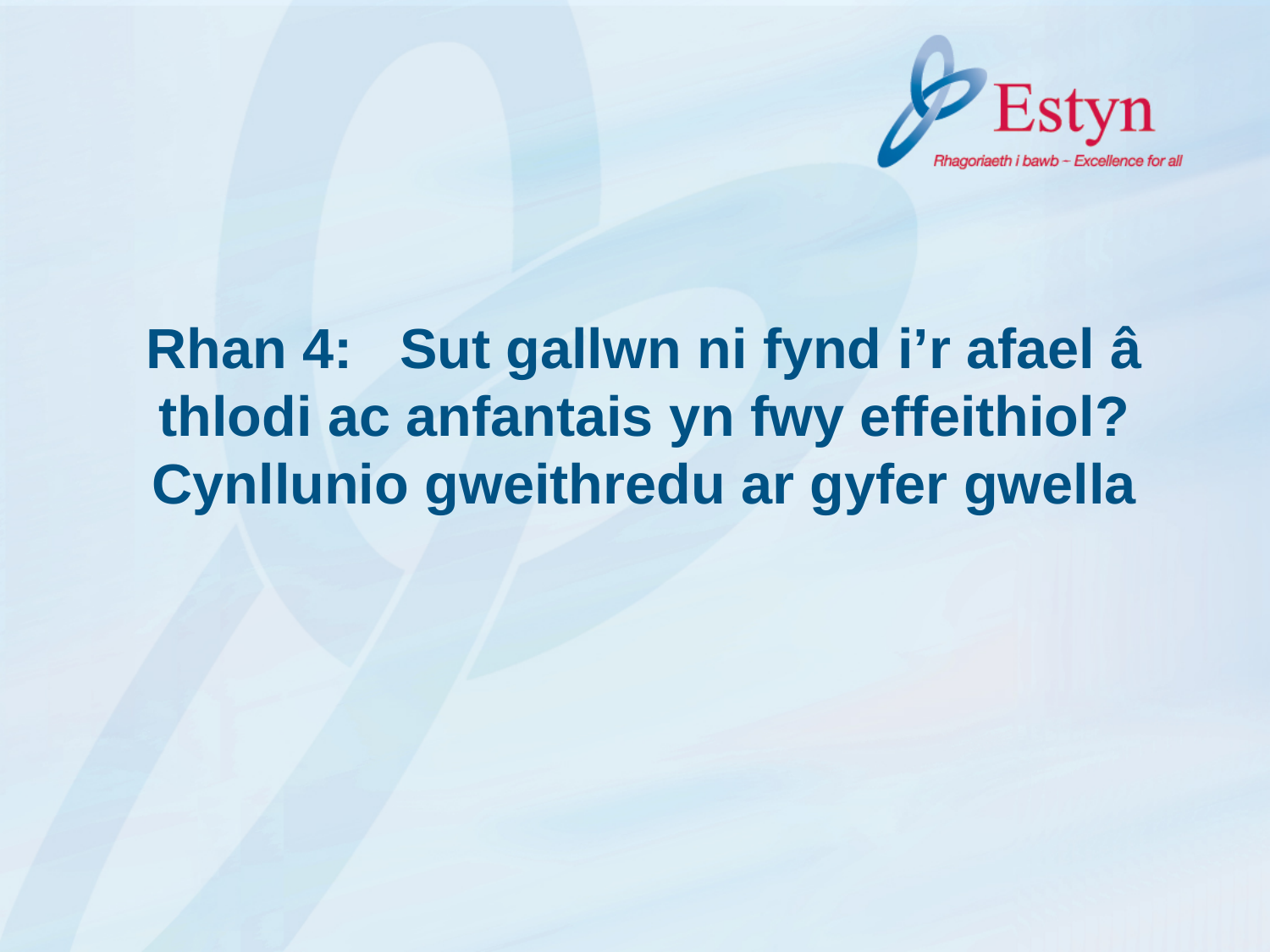

Rhan 4:   Sut gallwn ni fynd i’r afael â thlodi ac anfantais yn fwy effeithiol? Cynllunio gweithredu ar gyfer gwella